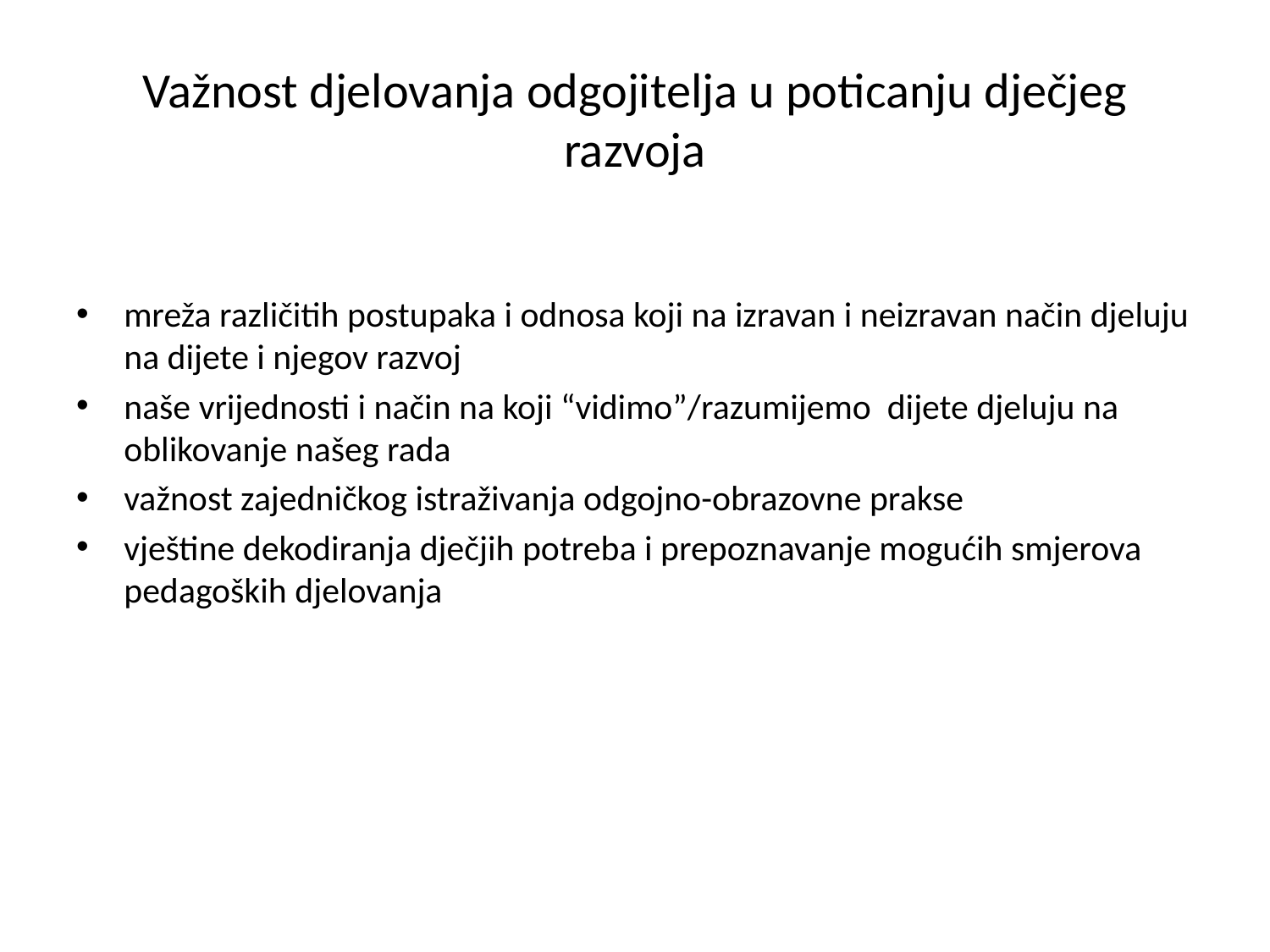

# Važnost djelovanja odgojitelja u poticanju dječjeg razvoja
mreža različitih postupaka i odnosa koji na izravan i neizravan način djeluju na dijete i njegov razvoj
naše vrijednosti i način na koji “vidimo”/razumijemo  dijete djeluju na oblikovanje našeg rada
važnost zajedničkog istraživanja odgojno-obrazovne prakse
vještine dekodiranja dječjih potreba i prepoznavanje mogućih smjerova pedagoških djelovanja